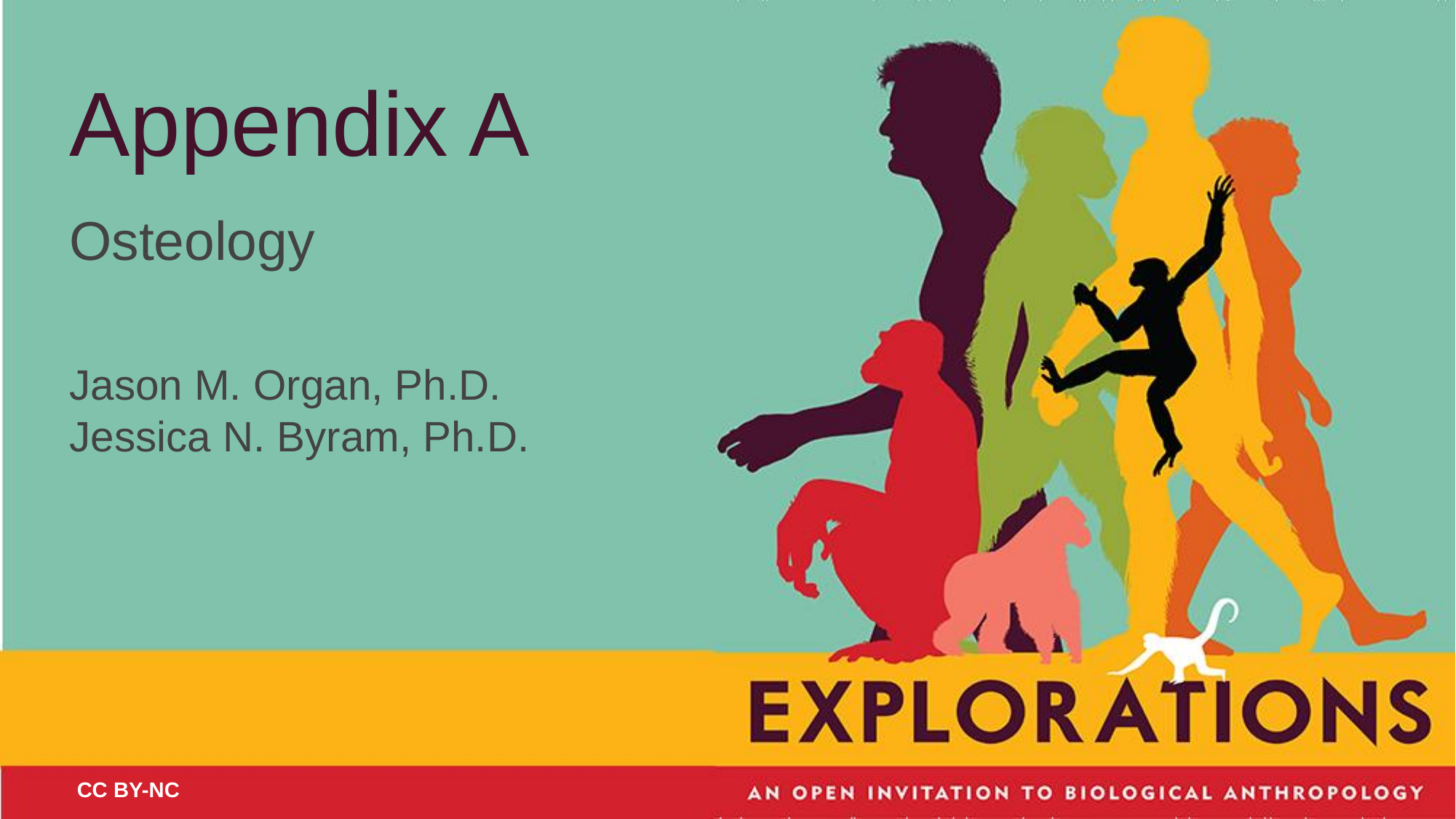

Appendix A
Osteology
Jason M. Organ, Ph.D.
Jessica N. Byram, Ph.D.
CC BY-NC